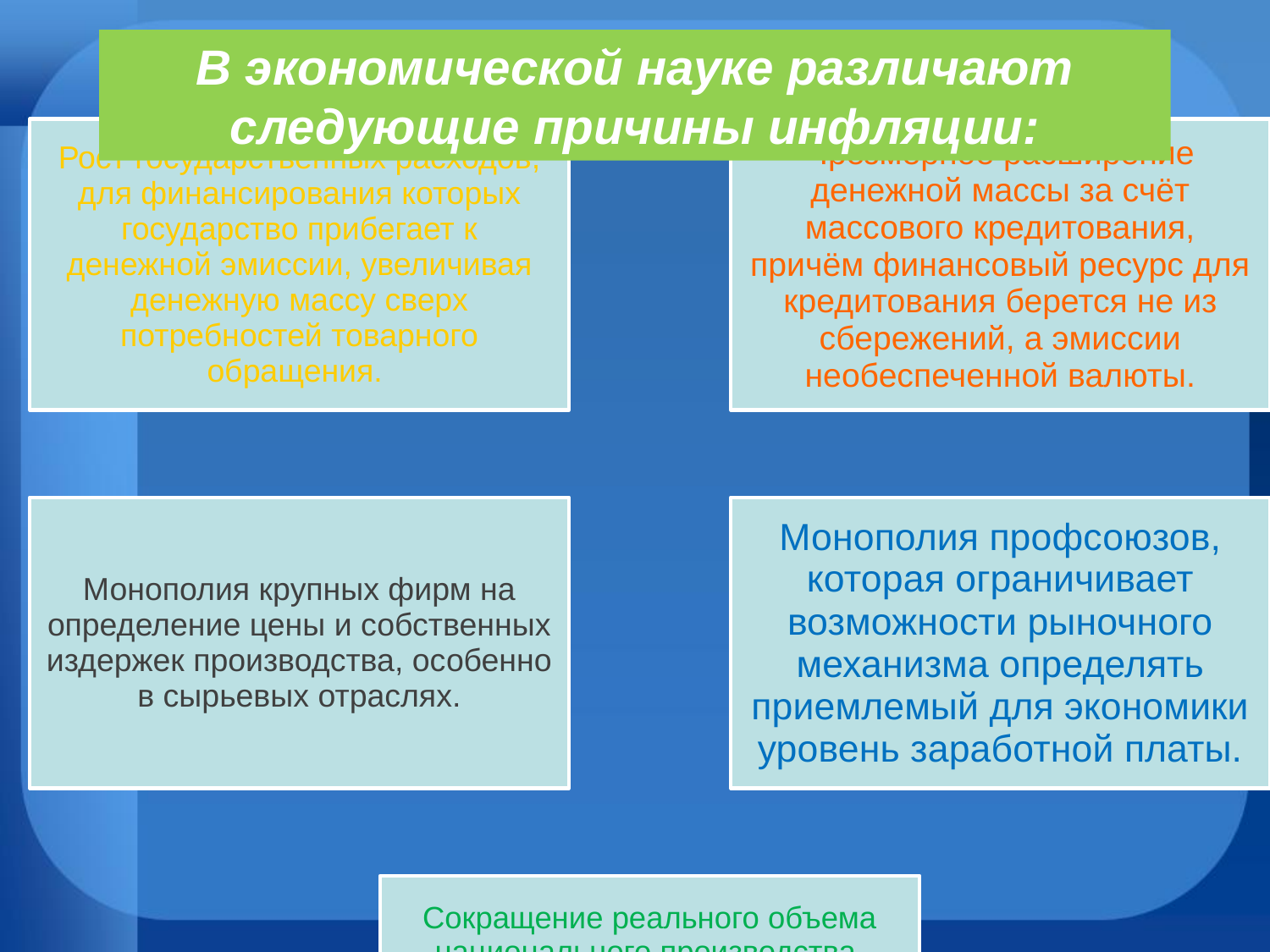

В экономической науке различают следующие причины инфляции:
Рост государственных расходов, для финансирования которых государство прибегает к денежной эмиссии, увеличивая денежную массу сверх потребностей товарного обращения.
Монополия крупных фирм на определение цены и собственных издержек производства, особенно в сырьевых отраслях.
Монополия профсоюзов, которая ограничивает возможности рыночного механизма определять приемлемый для экономики уровень заработной платы.